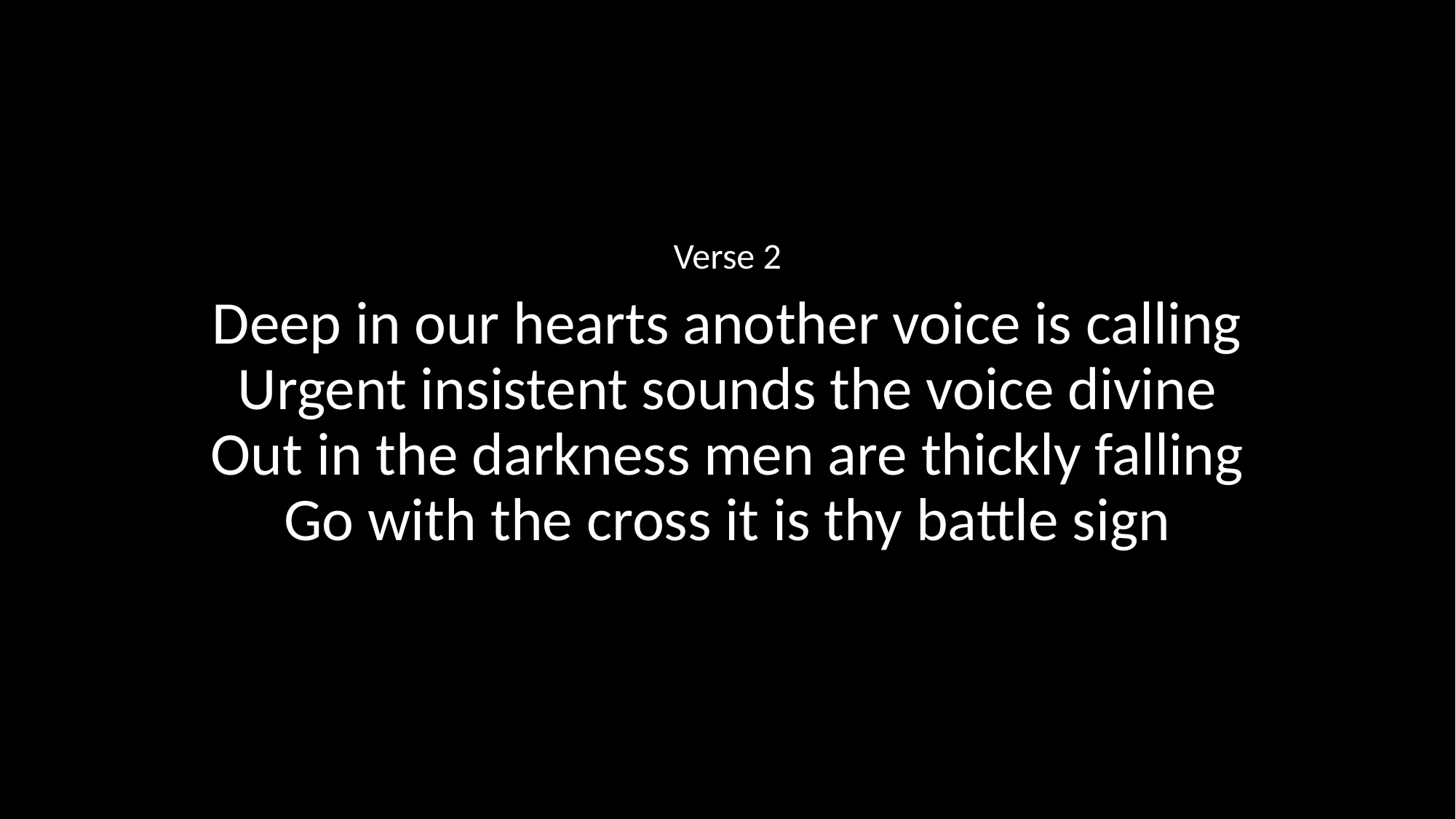

Verse 2
Deep in our hearts another voice is calling
Urgent insistent sounds the voice divine
Out in the darkness men are thickly falling
Go with the cross it is thy battle sign